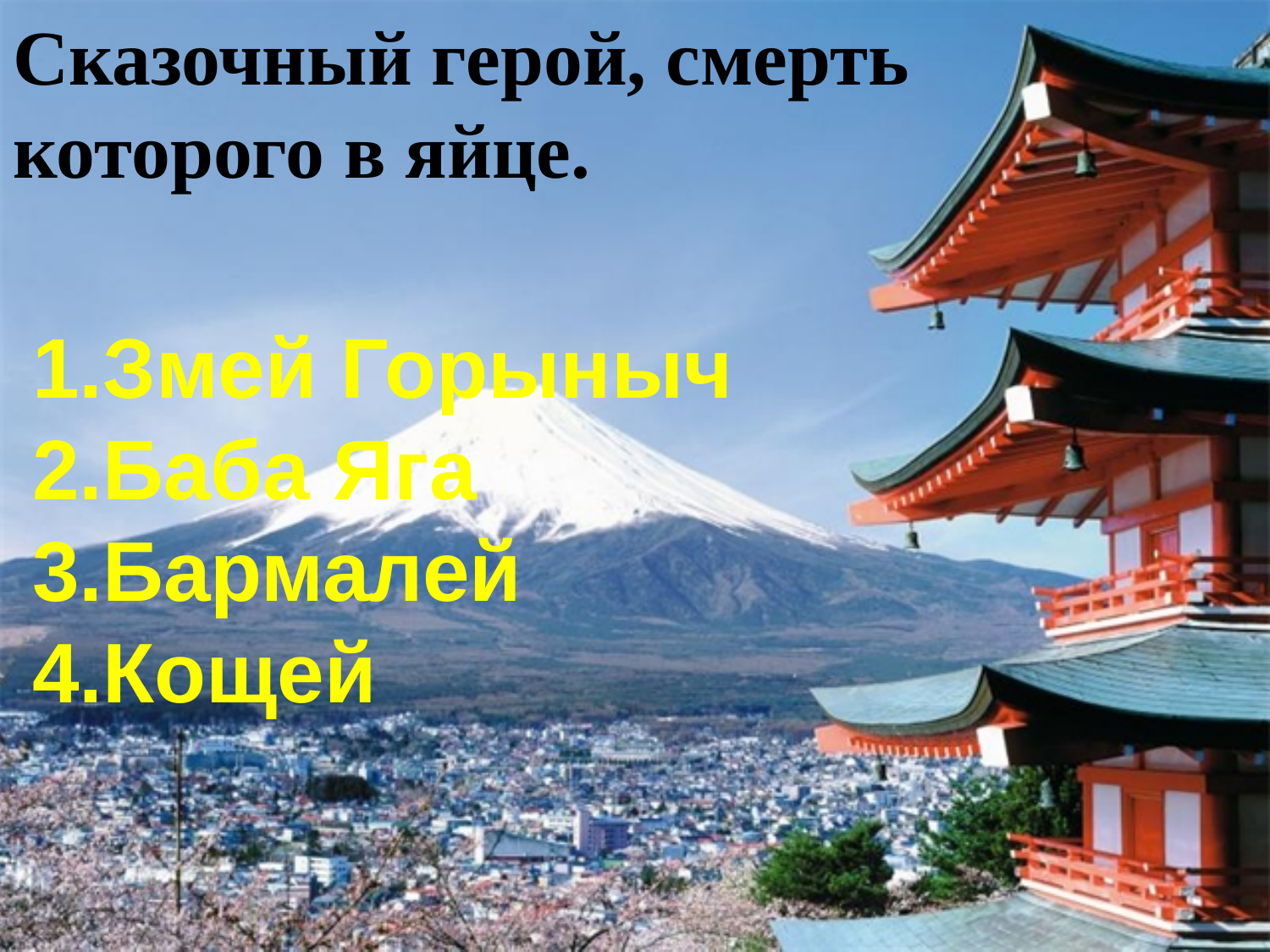

Сказочный герой, смерть которого в яйце.
Змей Горыныч
Баба Яга
Бармалей
Кощей